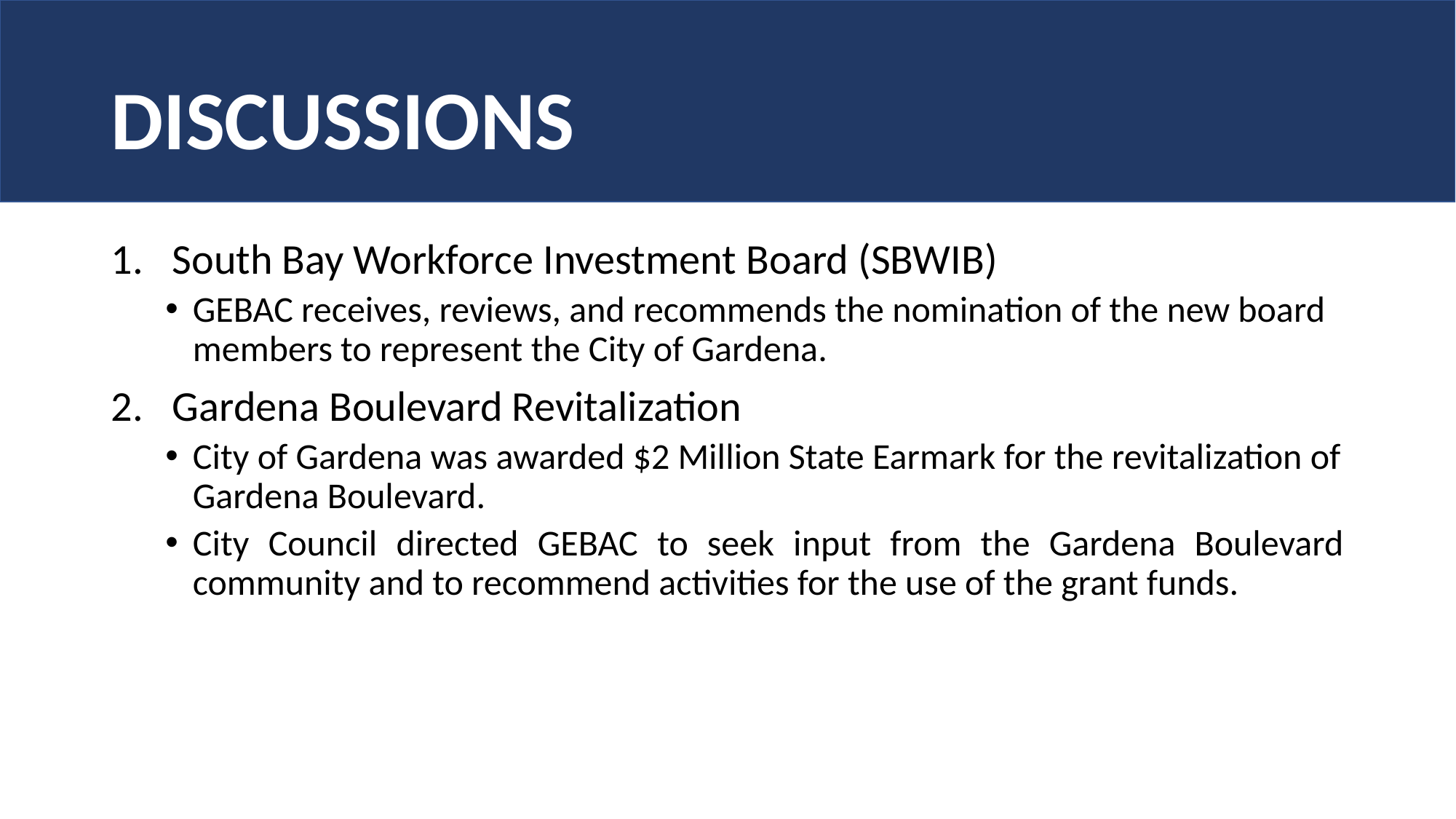

# DISCUSSIONS
South Bay Workforce Investment Board (SBWIB)
GEBAC receives, reviews, and recommends the nomination of the new board members to represent the City of Gardena.
Gardena Boulevard Revitalization
City of Gardena was awarded $2 Million State Earmark for the revitalization of Gardena Boulevard.
City Council directed GEBAC to seek input from the Gardena Boulevard community and to recommend activities for the use of the grant funds.